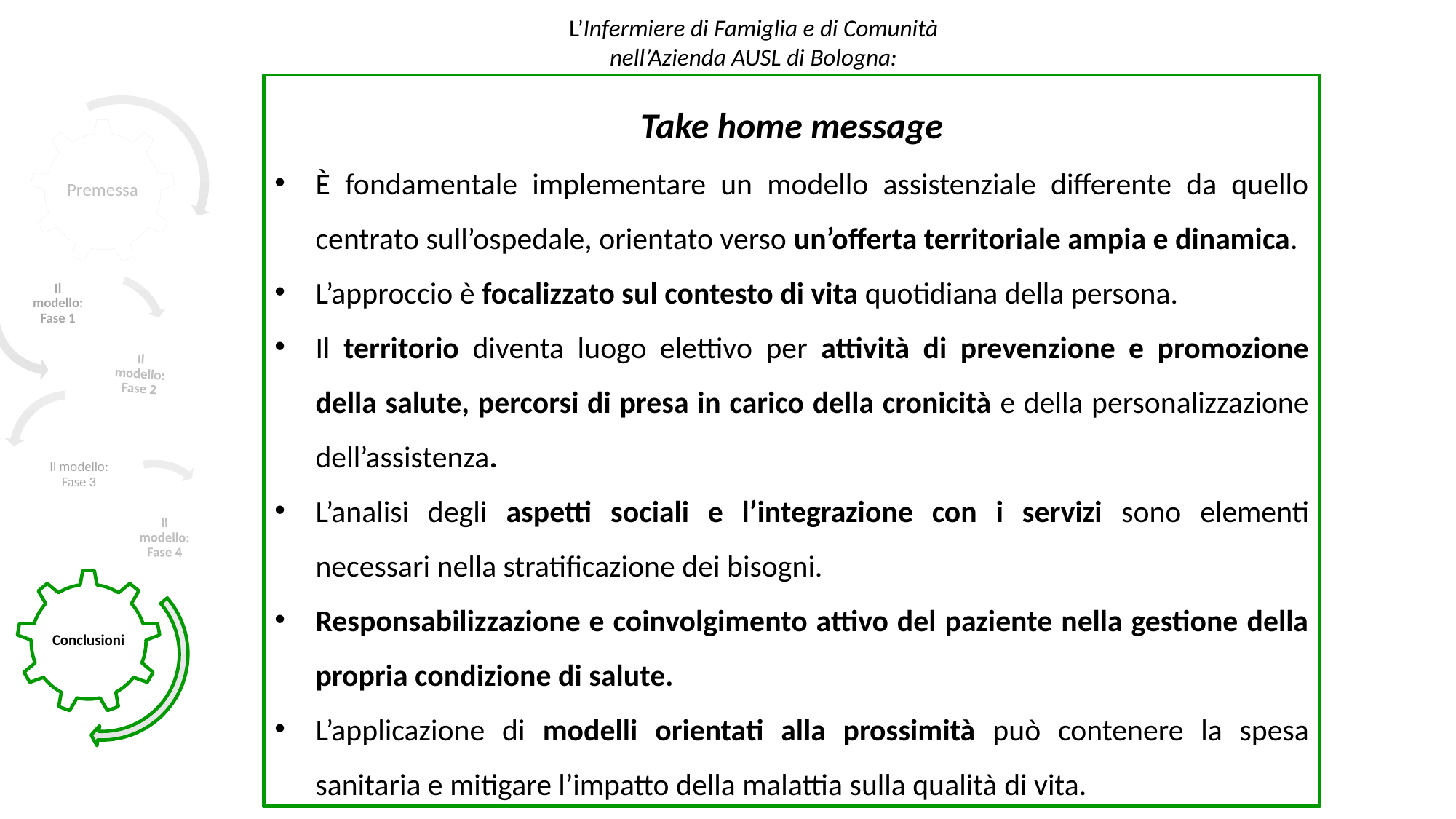

L’Infermiere di Famiglia e di Comunità
nell’Azienda AUSL di Bologna:
Take home message
È fondamentale implementare un modello assistenziale differente da quello centrato sull’ospedale, orientato verso un’offerta territoriale ampia e dinamica.
L’approccio è focalizzato sul contesto di vita quotidiana della persona.
Il territorio diventa luogo elettivo per attività di prevenzione e promozione della salute, percorsi di presa in carico della cronicità e della personalizzazione dell’assistenza.
L’analisi degli aspetti sociali e l’integrazione con i servizi sono elementi necessari nella stratificazione dei bisogni.
Responsabilizzazione e coinvolgimento attivo del paziente nella gestione della propria condizione di salute.
L’applicazione di modelli orientati alla prossimità può contenere la spesa sanitaria e mitigare l’impatto della malattia sulla qualità di vita.
Premessa
Il modello: Fase 1
Il modello: Fase 2
Conclusioni
Il modello: Fase 3
Il modello: Fase 4
Veronica Cappelli